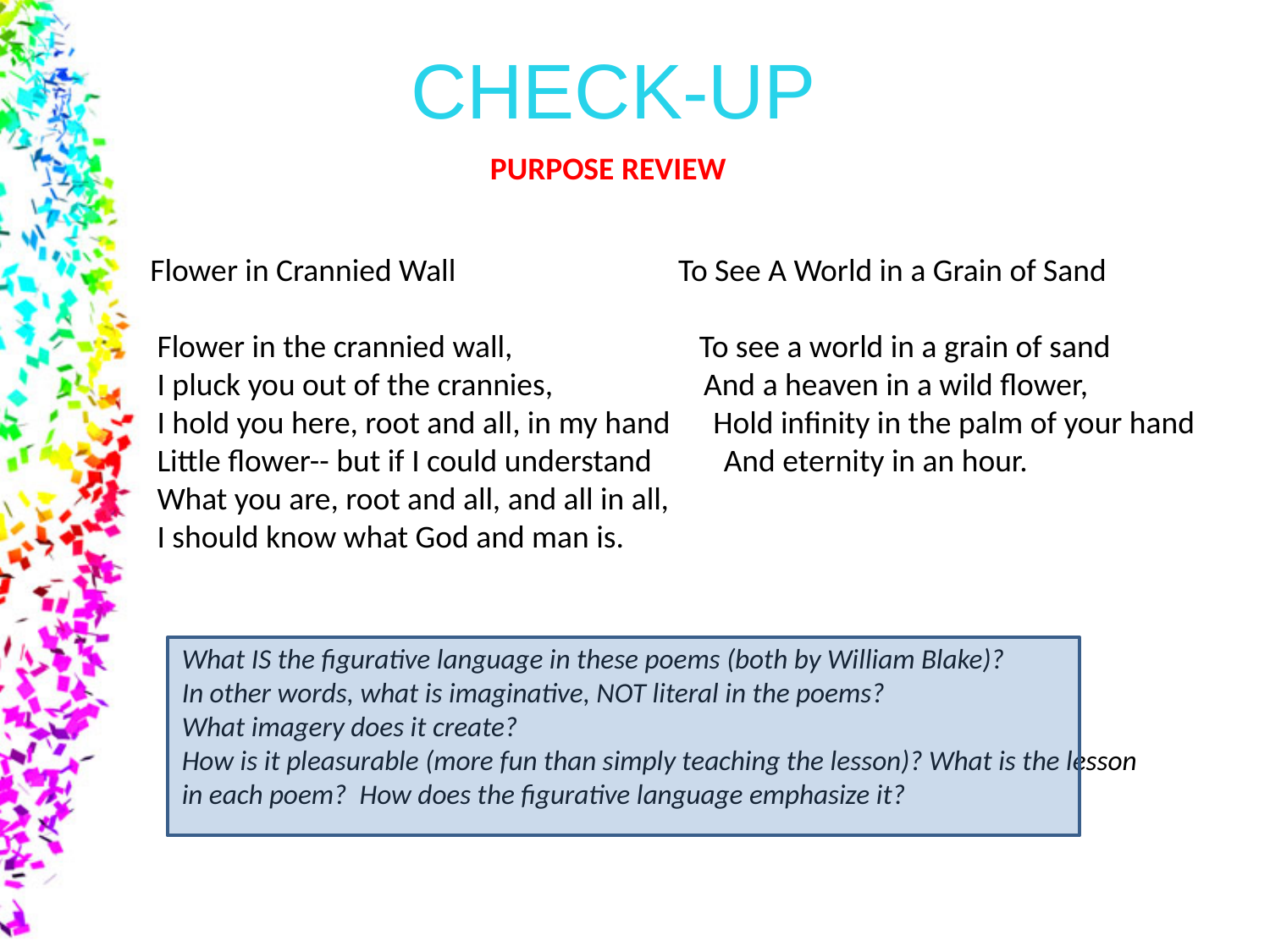

CHECK-UP
PURPOSE REVIEW
Flower in Crannied Wall                               To See A World in a Grain of Sand

 Flower in the crannied wall,                          To see a world in a grain of sand
 I pluck you out of the crannies,                     And a heaven in a wild flower,
 I hold you here, root and all, in my hand      Hold infinity in the palm of your hand
 Little flower-- but if I could understand          And eternity in an hour.
 What you are, root and all, and all in all,
 I should know what God and man is.
What IS the figurative language in these poems (both by William Blake)?
In other words, what is imaginative, NOT literal in the poems?
What imagery does it create?
How is it pleasurable (more fun than simply teaching the lesson)? What is the lesson in each poem?  How does the figurative language emphasize it?